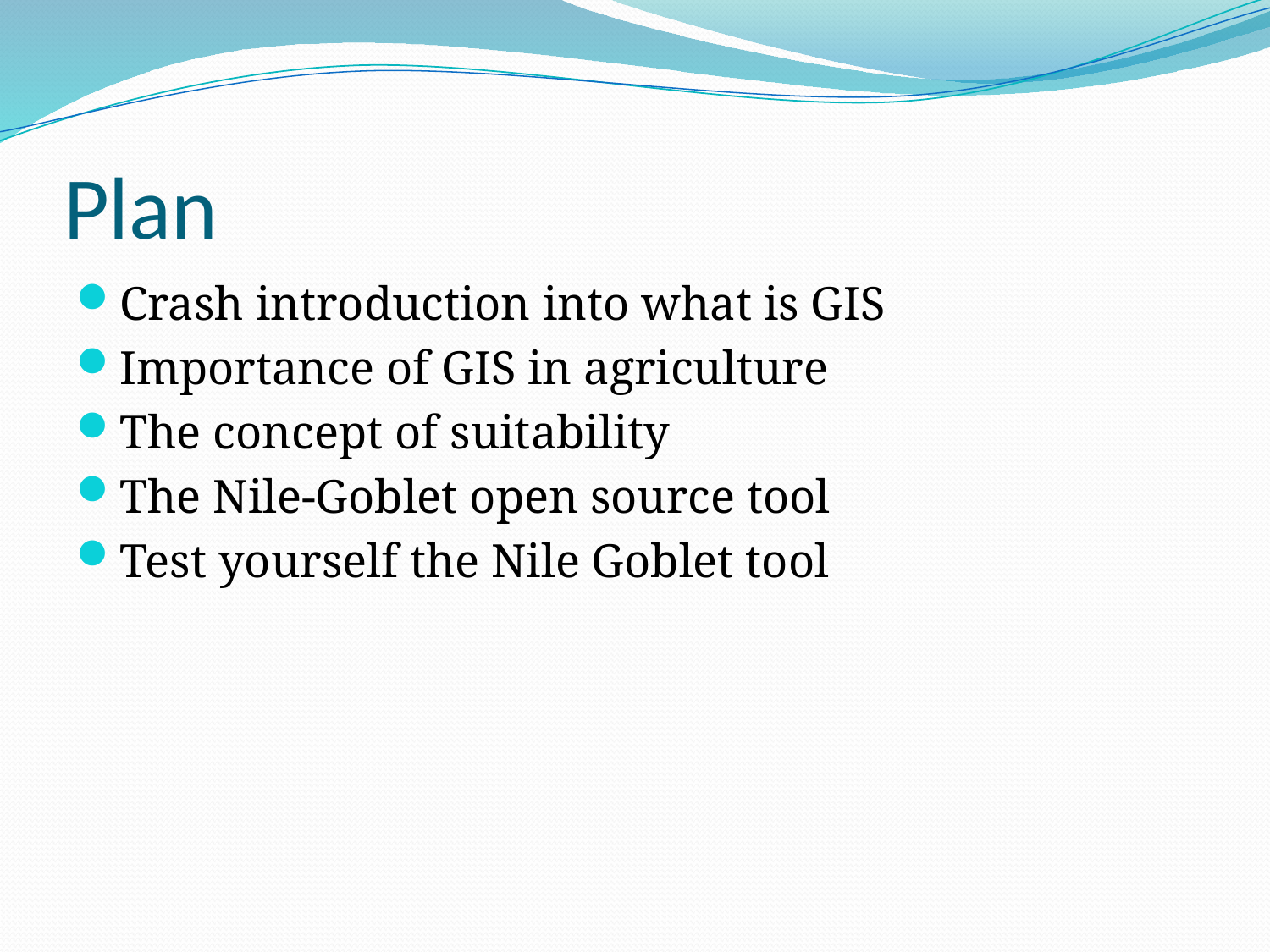

# Plan
Crash introduction into what is GIS
Importance of GIS in agriculture
The concept of suitability
The Nile-Goblet open source tool
Test yourself the Nile Goblet tool